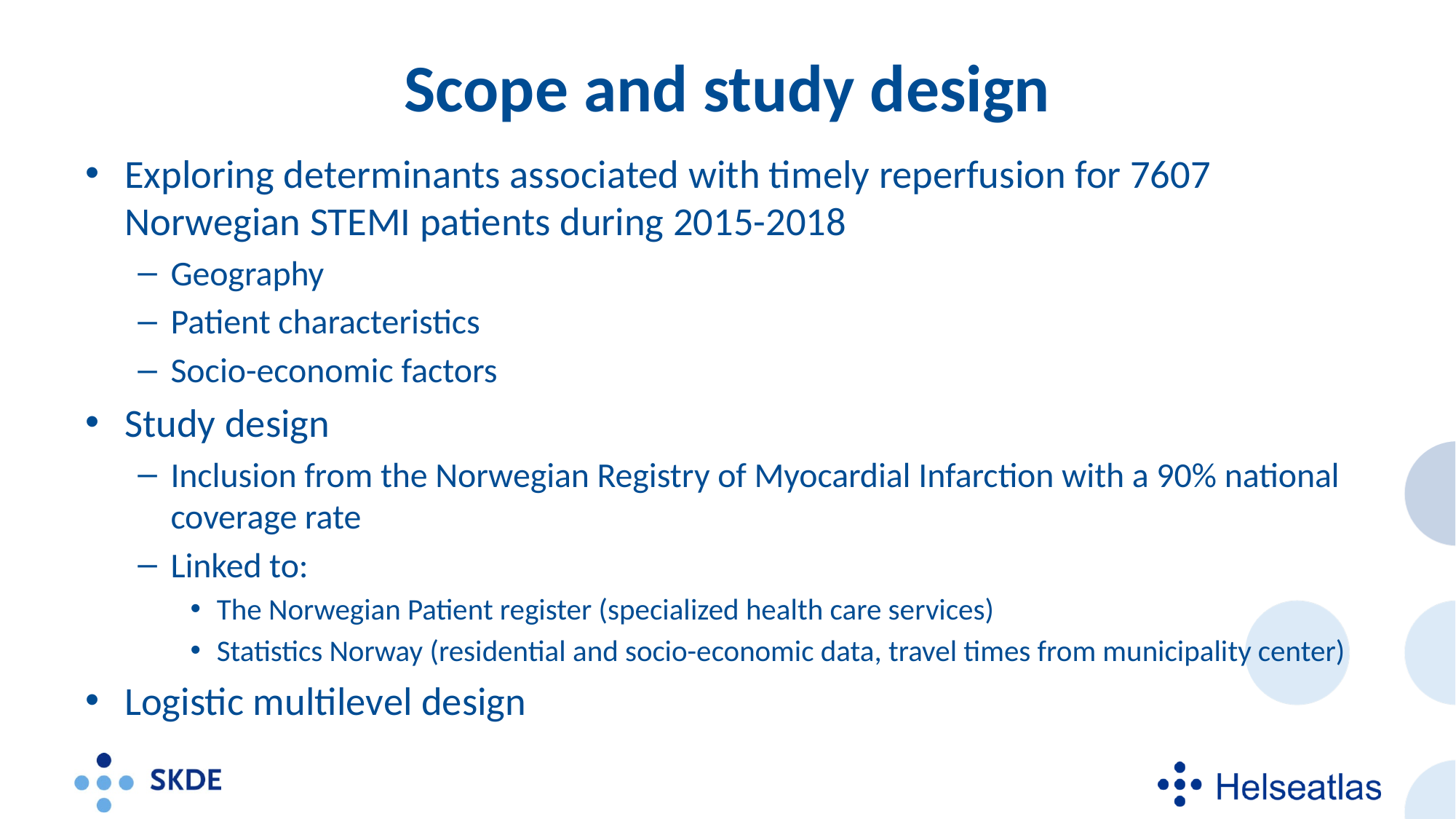

# Scope and study design
Exploring determinants associated with timely reperfusion for 7607 Norwegian STEMI patients during 2015-2018
Geography
Patient characteristics
Socio-economic factors
Study design
Inclusion from the Norwegian Registry of Myocardial Infarction with a 90% national coverage rate
Linked to:
The Norwegian Patient register (specialized health care services)
Statistics Norway (residential and socio-economic data, travel times from municipality center)
Logistic multilevel design